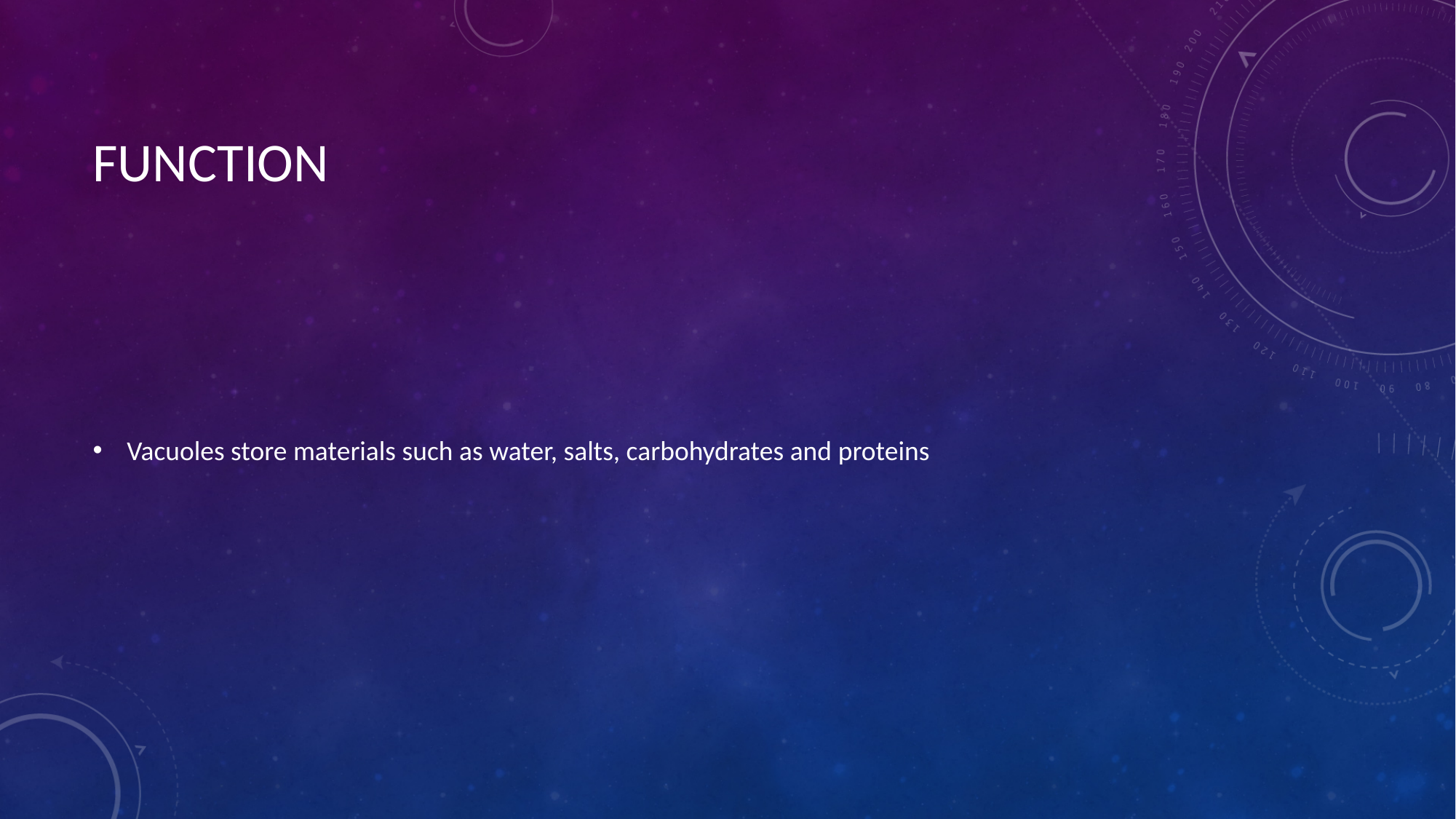

# Function
Vacuoles store materials such as water, salts, carbohydrates and proteins